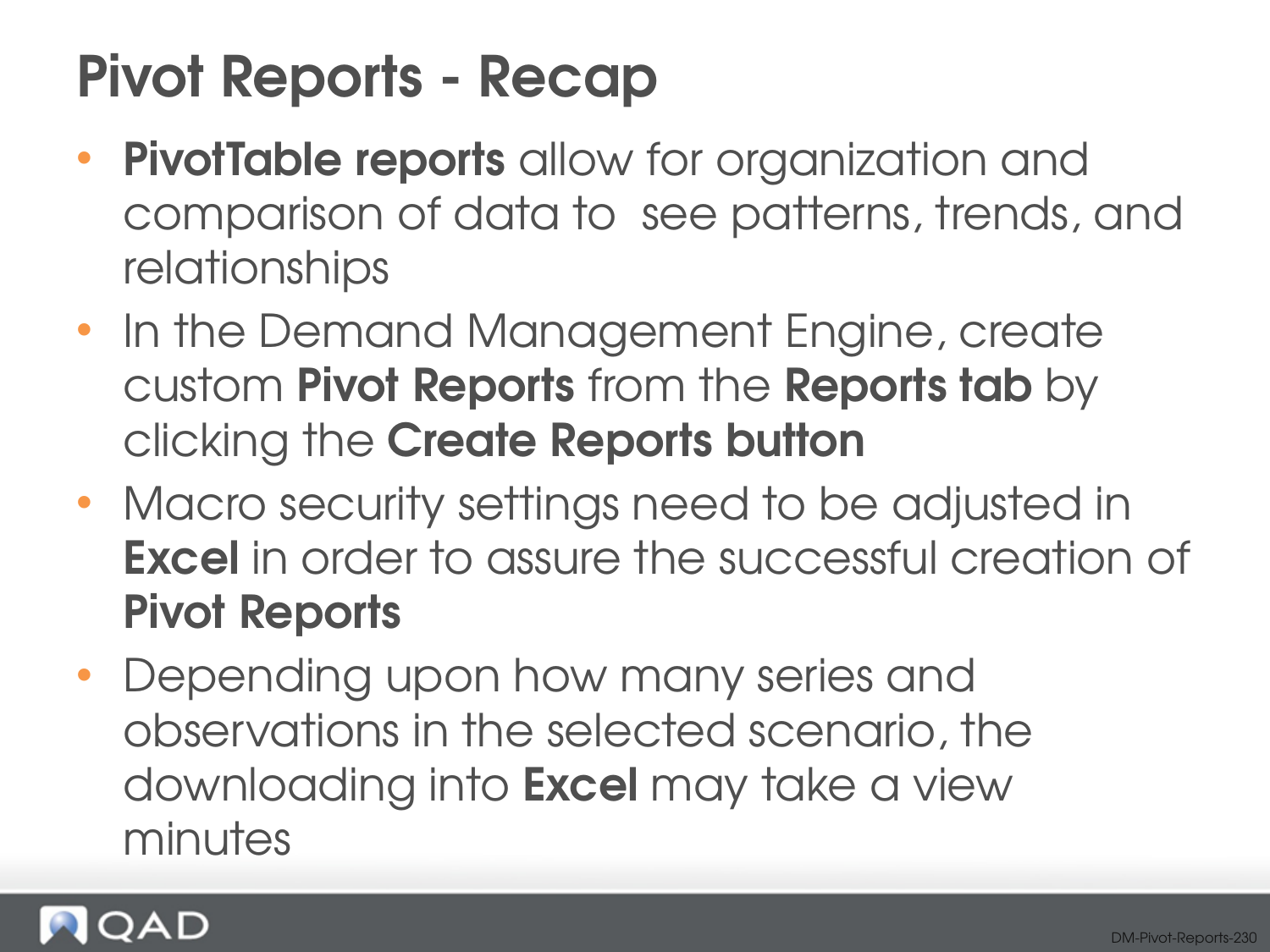

# Pivot Reports - Recap
PivotTable reports allow for organization and comparison of data to  see patterns, trends, and relationships
In the Demand Management Engine, create custom Pivot Reports from the Reports tab by clicking the Create Reports button
Macro security settings need to be adjusted in Excel in order to assure the successful creation of Pivot Reports
Depending upon how many series and observations in the selected scenario, the downloading into Excel may take a view minutes
DM-Pivot-Reports-230